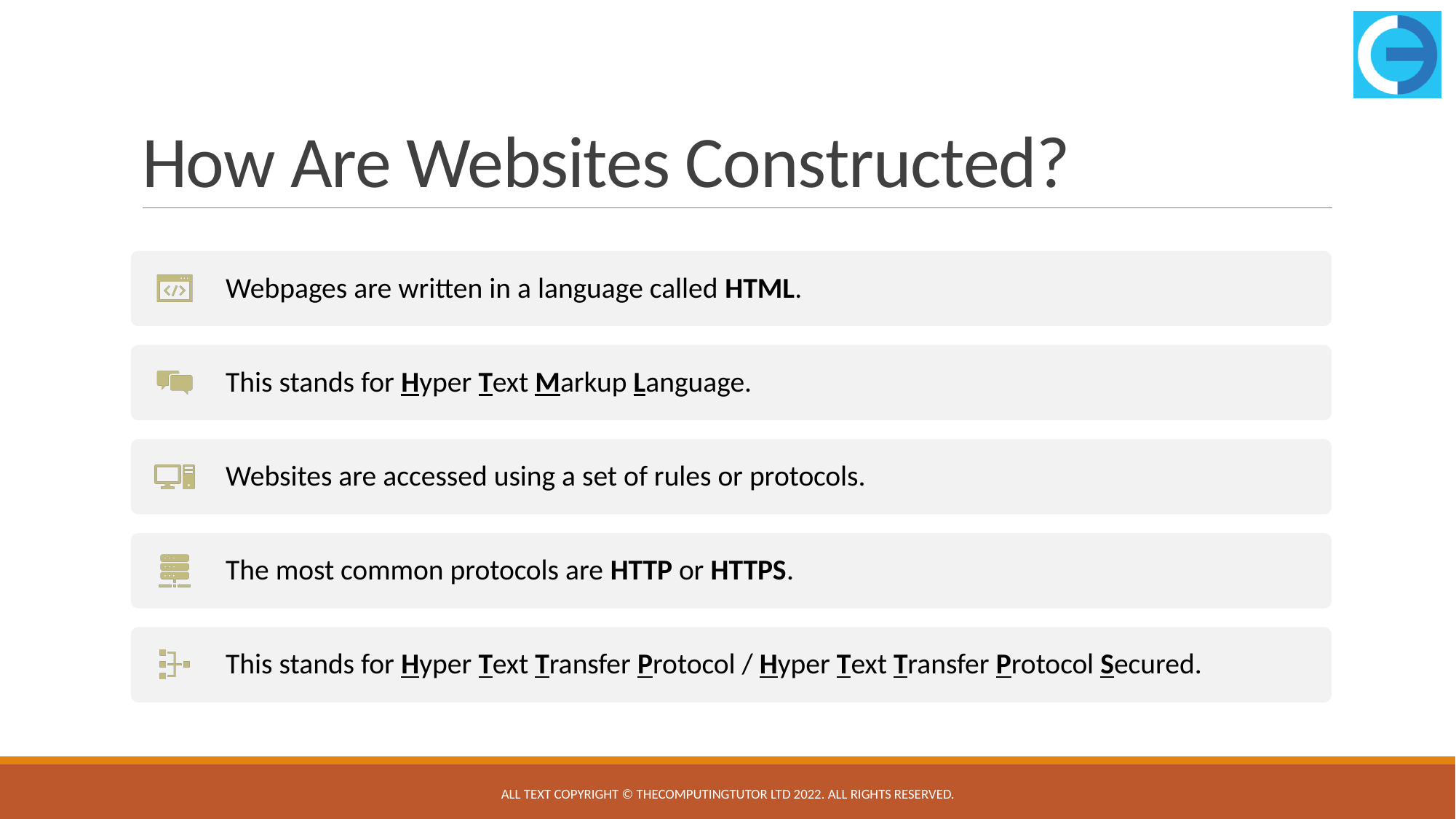

# How Are Websites Constructed?
Webpages are written in a language called HTML.
This stands for Hyper Text Markup Language.
Websites are accessed using a set of rules or protocols.
The most common protocols are HTTP or HTTPS.
This stands for Hyper Text Transfer Protocol / Hyper Text Transfer Protocol Secured.
All text copyright © TheComputingTutor Ltd 2022. All rights Reserved.